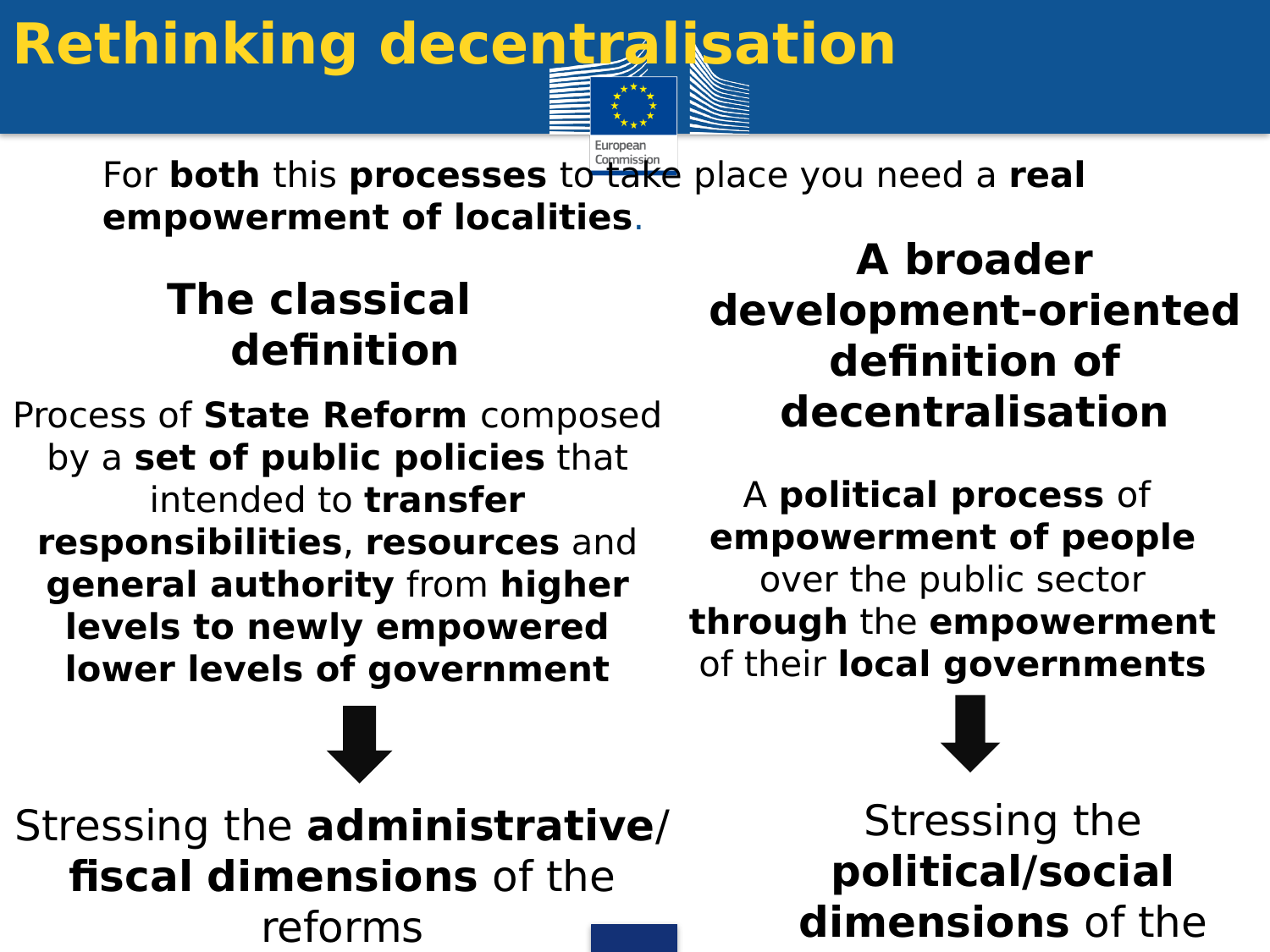

Rethinking decentralisation

For both this processes to take place you need a real empowerment of localities.

A broader development-oriented definition of decentralisation
A political process of  empowerment of people over the public sector through the empowerment of their local governments

The classical definition

Process of State Reform composed by a set of public policies that intended to transfer responsibilities, resources and general authority from higher levels to newly empowered lower levels of government

Stressing the political/social dimensions of the reforms

Stressing the administrative/ fiscal dimensions of the reforms